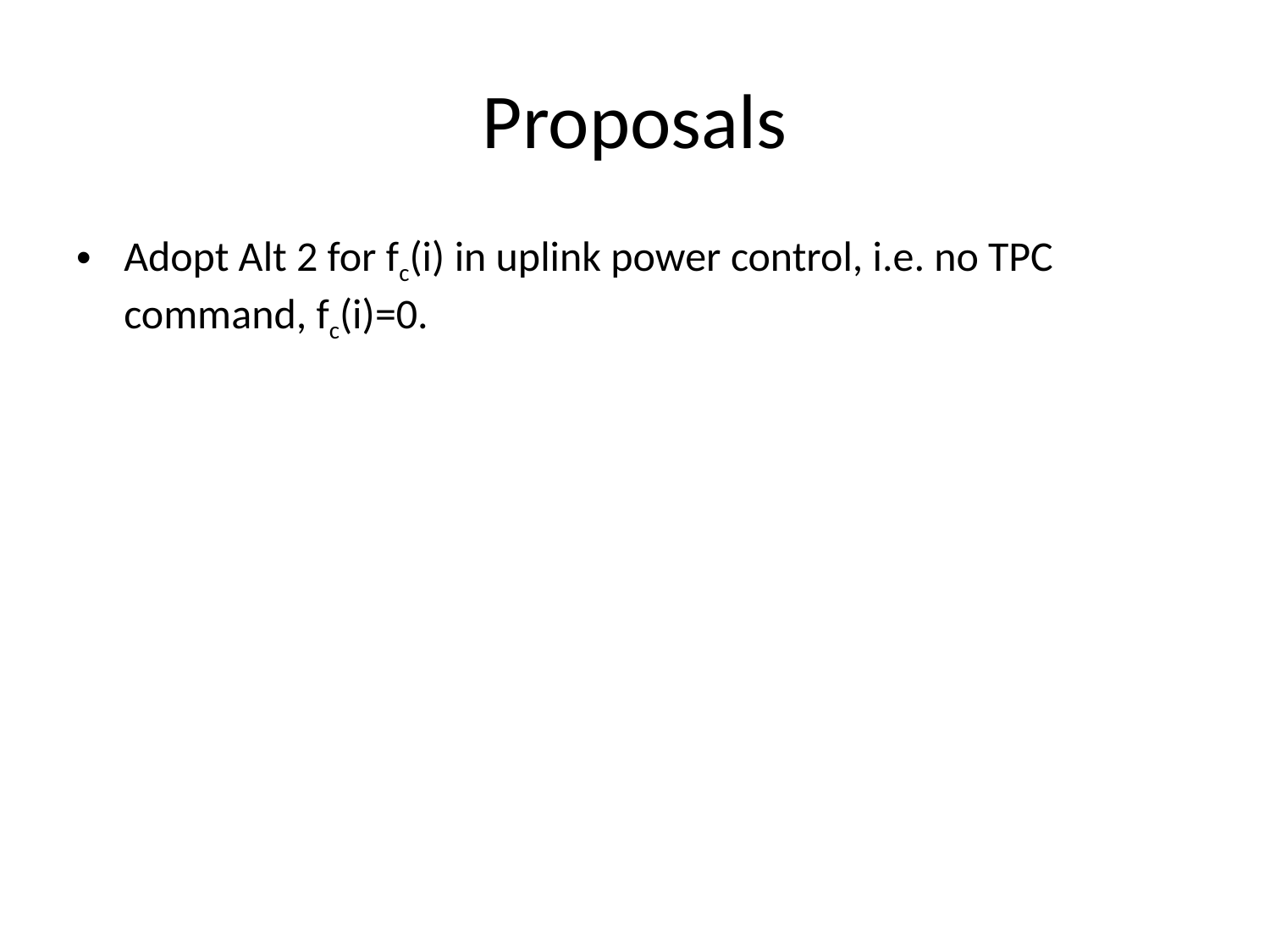

# Proposals
Adopt Alt 2 for fc(i) in uplink power control, i.e. no TPC command, fc(i)=0.